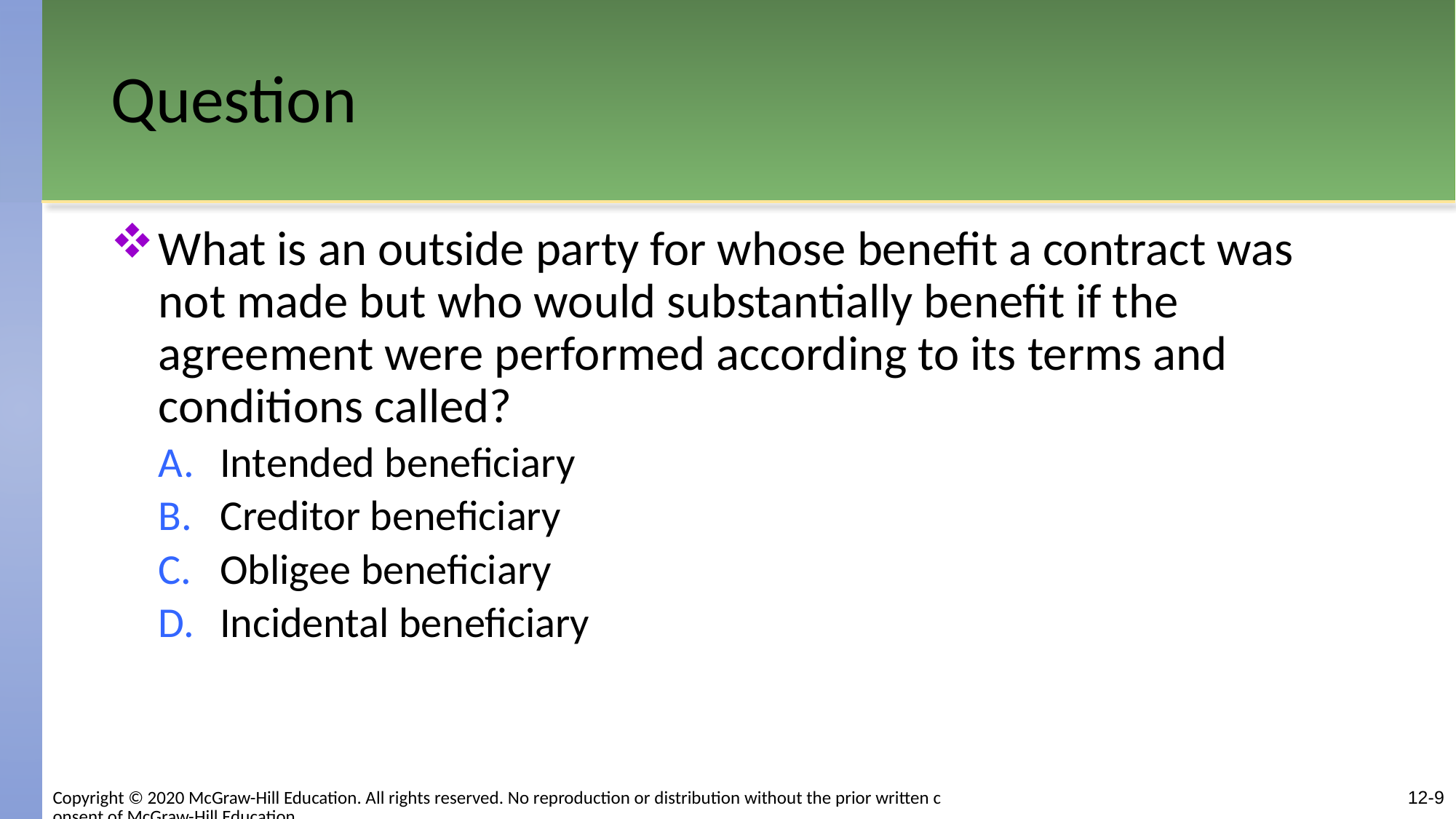

# Question
What is an outside party for whose benefit a contract was not made but who would substantially benefit if the agreement were performed according to its terms and conditions called?
Intended beneficiary
Creditor beneficiary
Obligee beneficiary
Incidental beneficiary
Copyright © 2020 McGraw-Hill Education. All rights reserved. No reproduction or distribution without the prior written consent of McGraw-Hill Education.
12-9